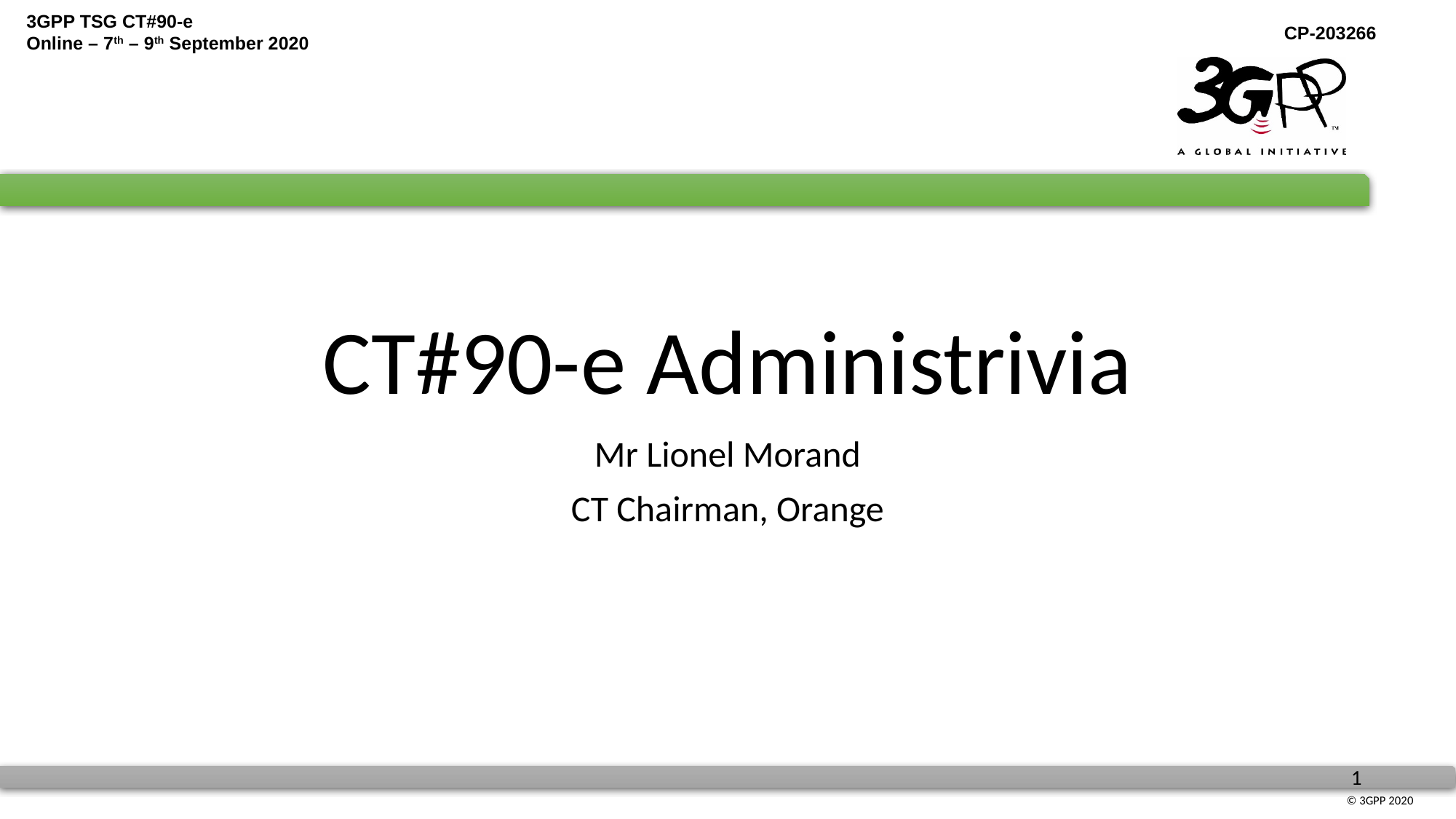

# CT#90-e Administrivia
Mr Lionel Morand
CT Chairman, Orange